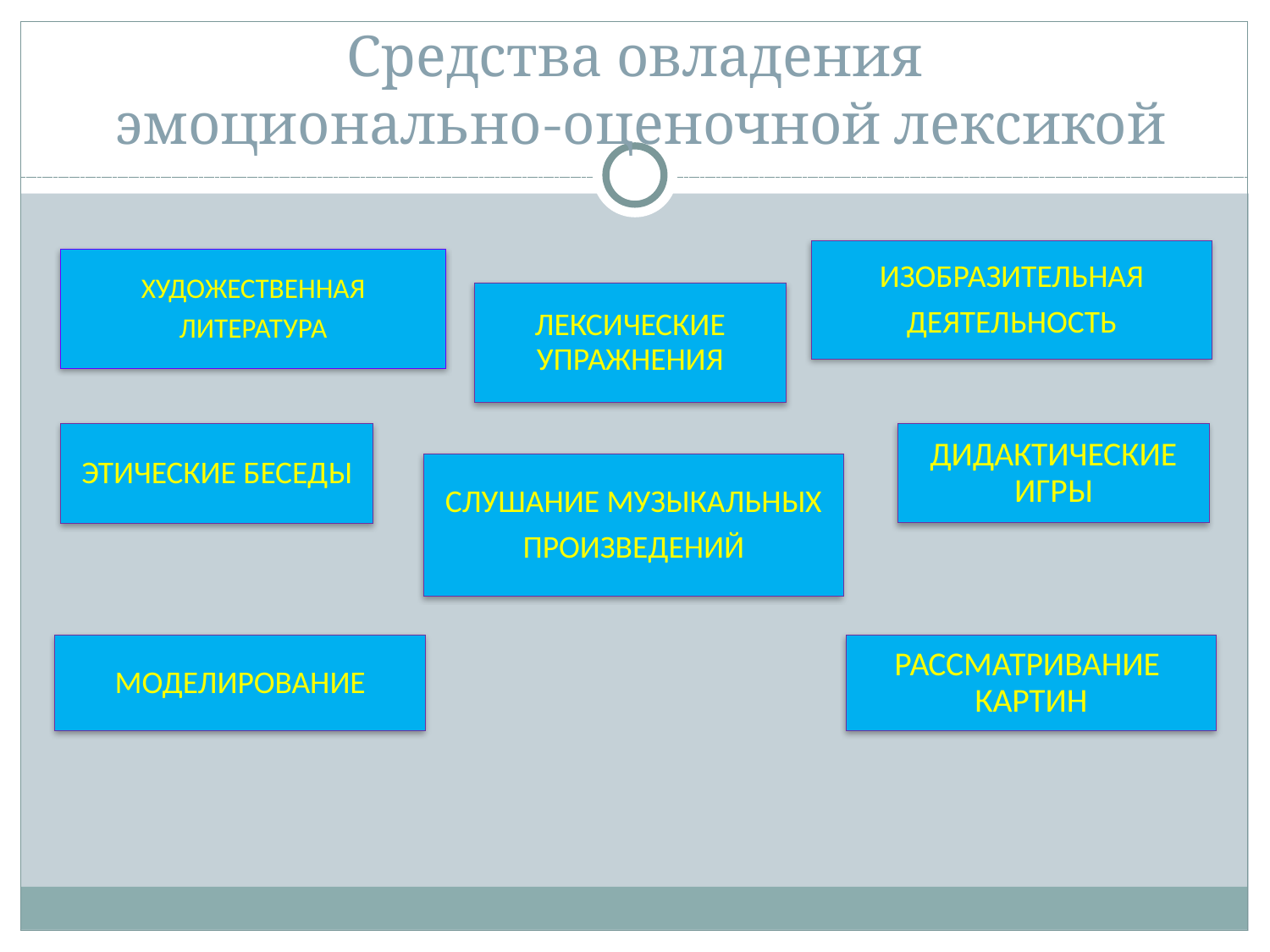

Средства овладения
 эмоционально-оценочной лексикой
ХУДОЖЕСТВЕННАЯ
ЛИТЕРАТУРА
ЛЕКСИЧЕСКИЕ УПРАЖНЕНИЯ
ИЗОБРАЗИТЕЛЬНАЯ
ДЕЯТЕЛЬНОСТЬ
ЭТИЧЕСКИЕ БЕСЕДЫ
ДИДАКТИЧЕСКИЕ ИГРЫ
СЛУШАНИЕ МУЗЫКАЛЬНЫХ
ПРОИЗВЕДЕНИЙ
МОДЕЛИРОВАНИЕ
РАССМАТРИВАНИЕ  КАРТИН